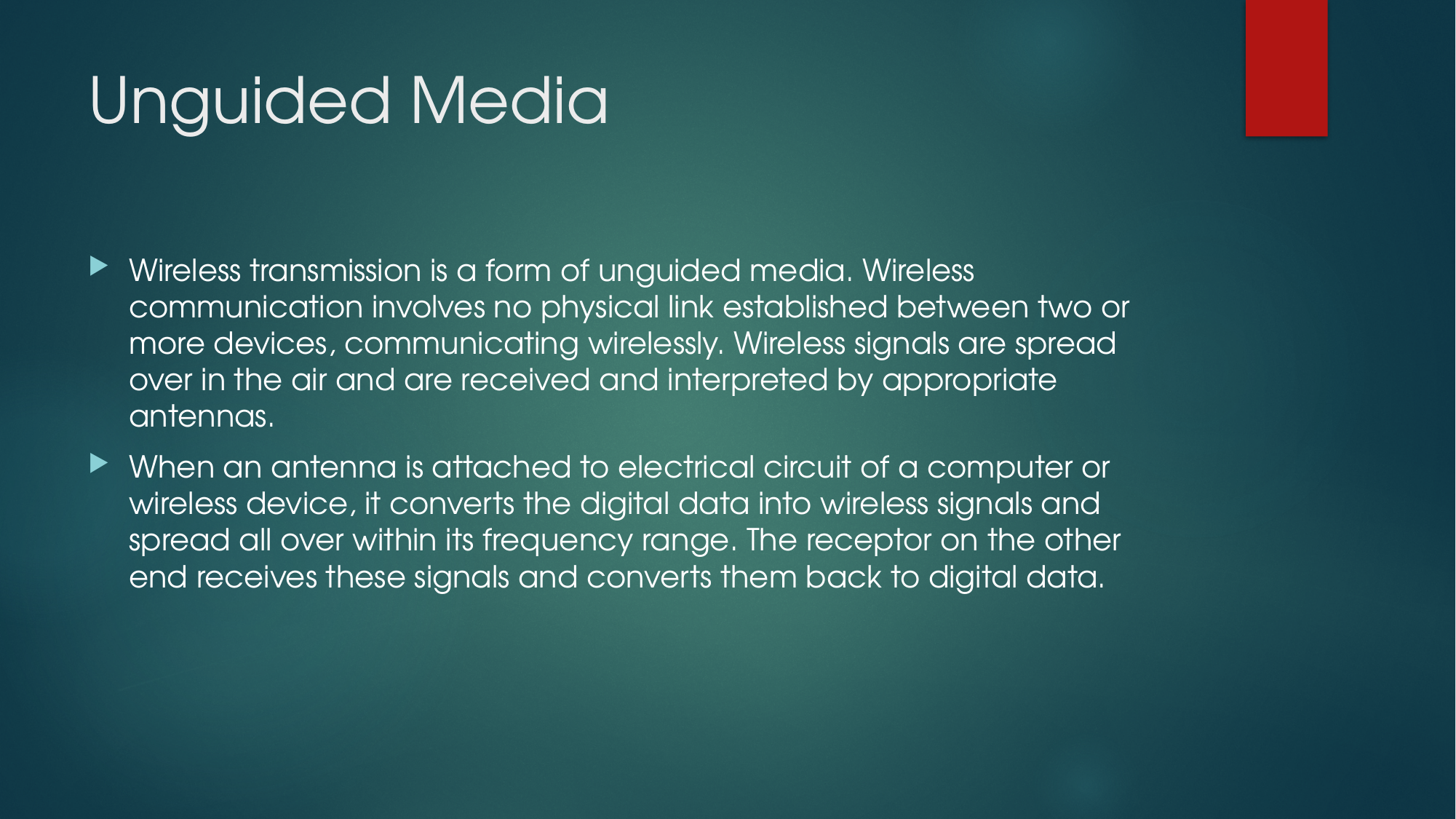

# Unguided Media
Wireless transmission is a form of unguided media. Wireless communication involves no physical link established between two or more devices, communicating wirelessly. Wireless signals are spread over in the air and are received and interpreted by appropriate antennas.
When an antenna is attached to electrical circuit of a computer or wireless device, it converts the digital data into wireless signals and spread all over within its frequency range. The receptor on the other end receives these signals and converts them back to digital data.